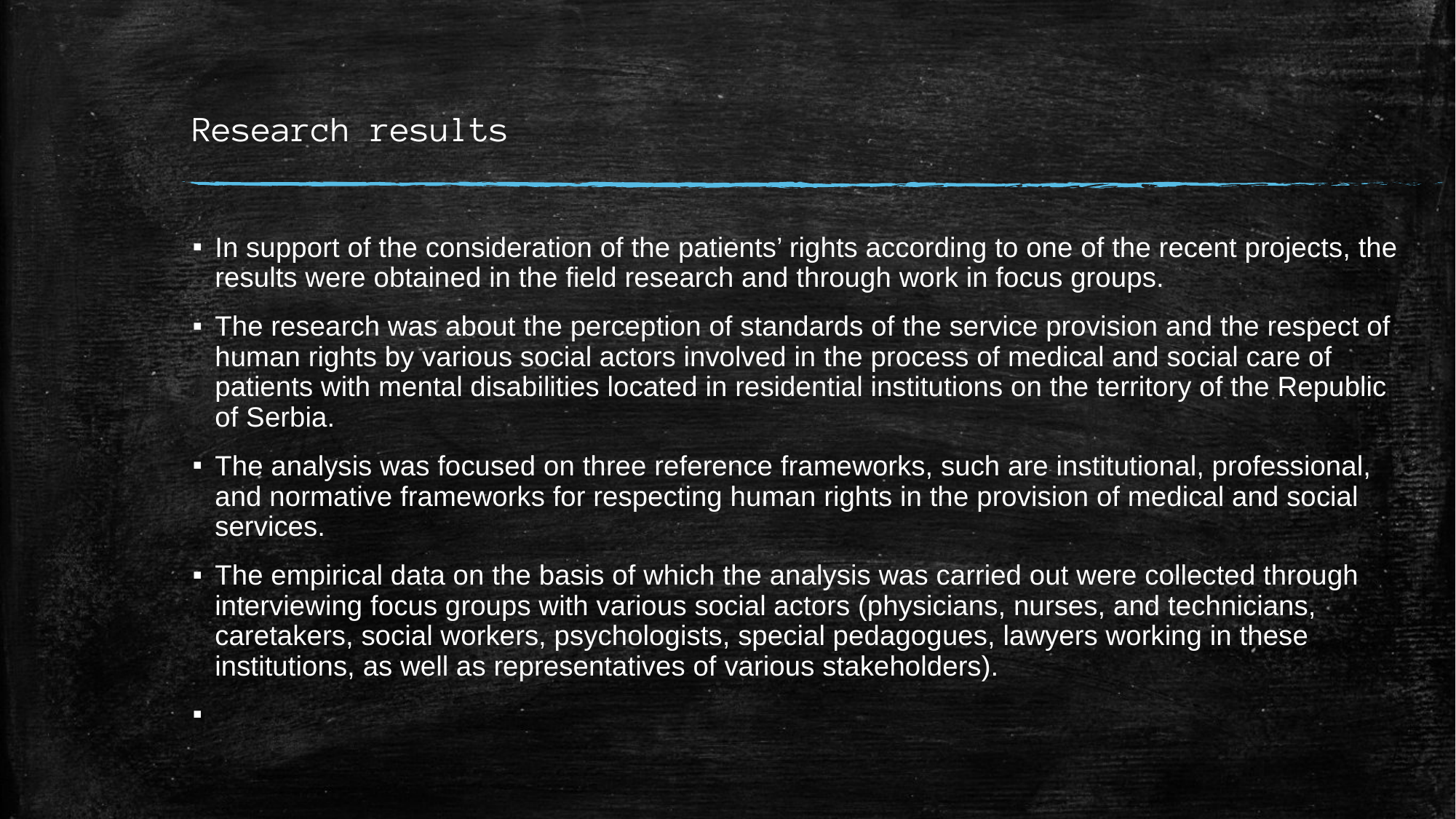

# Research results
In support of the consideration of the patients’ rights according to one of the recent projects, the results were obtained in the ﬁeld research and through work in focus groups.
The research was about the perception of standards of the service provision and the respect of human rights by various social actors involved in the process of medical and social care of patients with mental disabilities located in residential institutions on the territory of the Republic of Serbia.
The analysis was focused on three reference frameworks, such are institutional, professional, and normative frameworks for respecting human rights in the provision of medical and social services.
The empirical data on the basis of which the analysis was carried out were collected through interviewing focus groups with various social actors (physicians, nurses, and technicians, caretakers, social workers, psychologists, special pedagogues, lawyers working in these institutions, as well as representatives of various stakeholders).